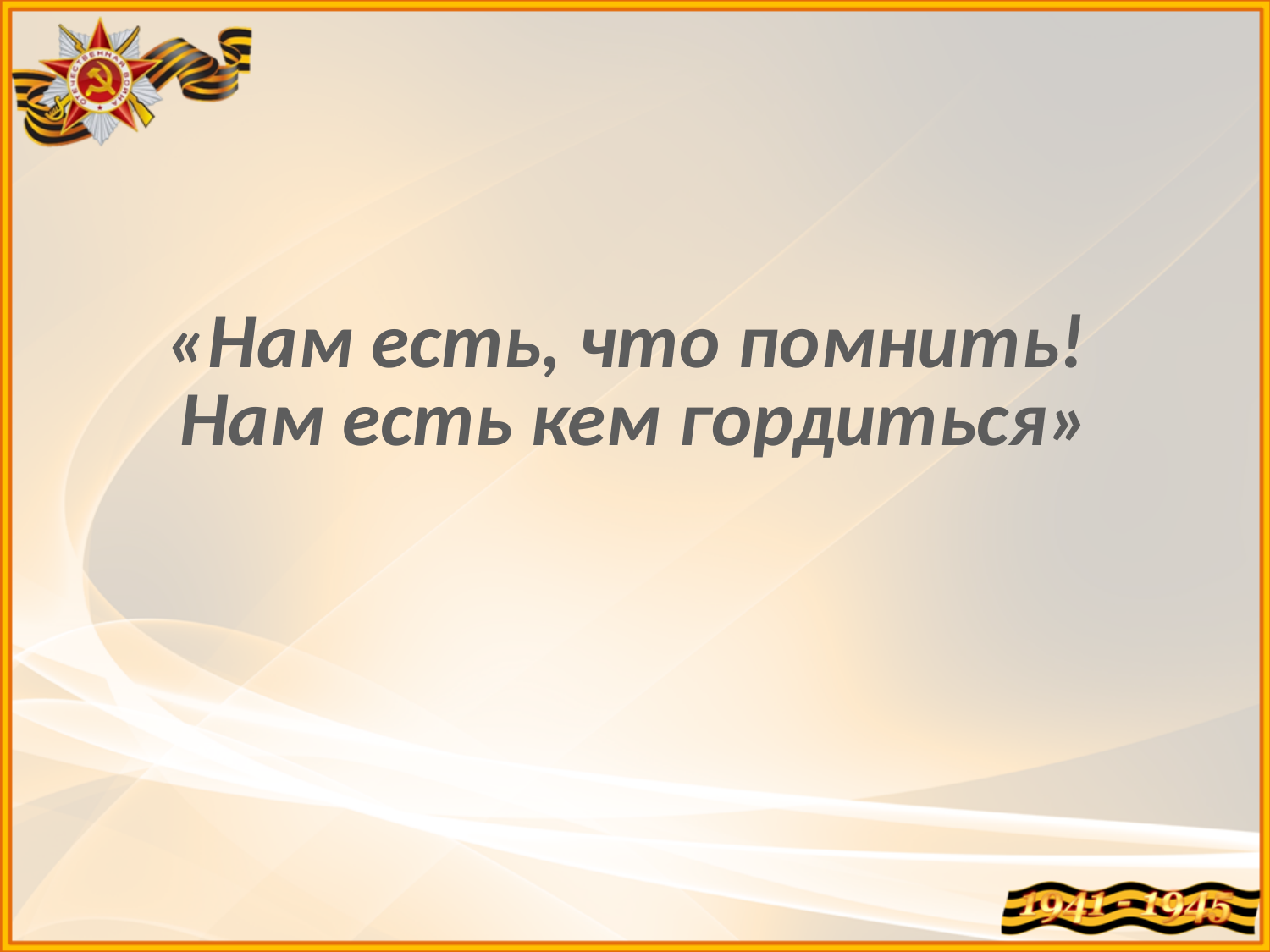

# «Нам есть, что помнить! Нам есть кем гордиться»